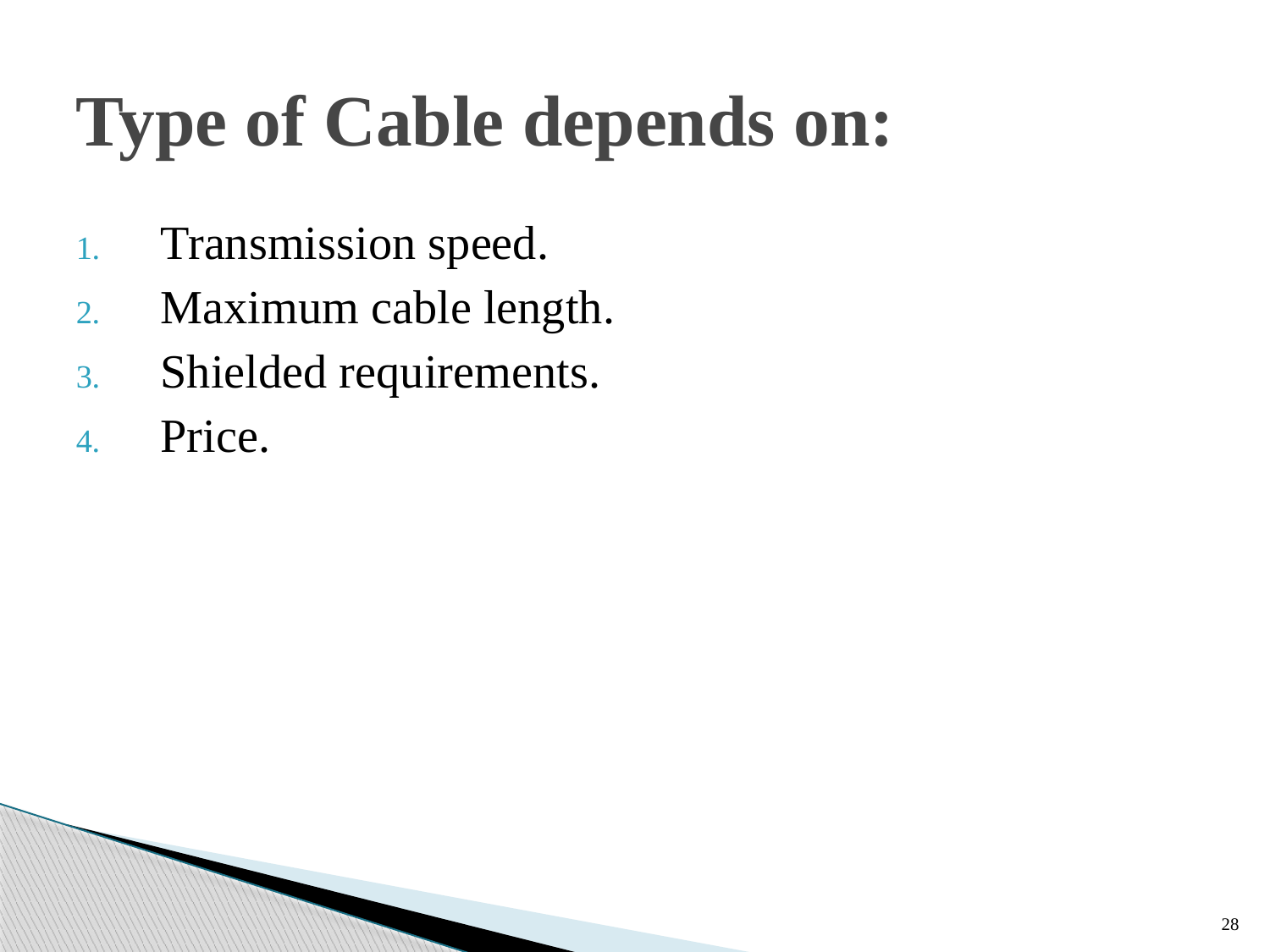

# Type of Cable depends on:
Transmission speed.
Maximum cable length.
Shielded requirements.
Price.
28